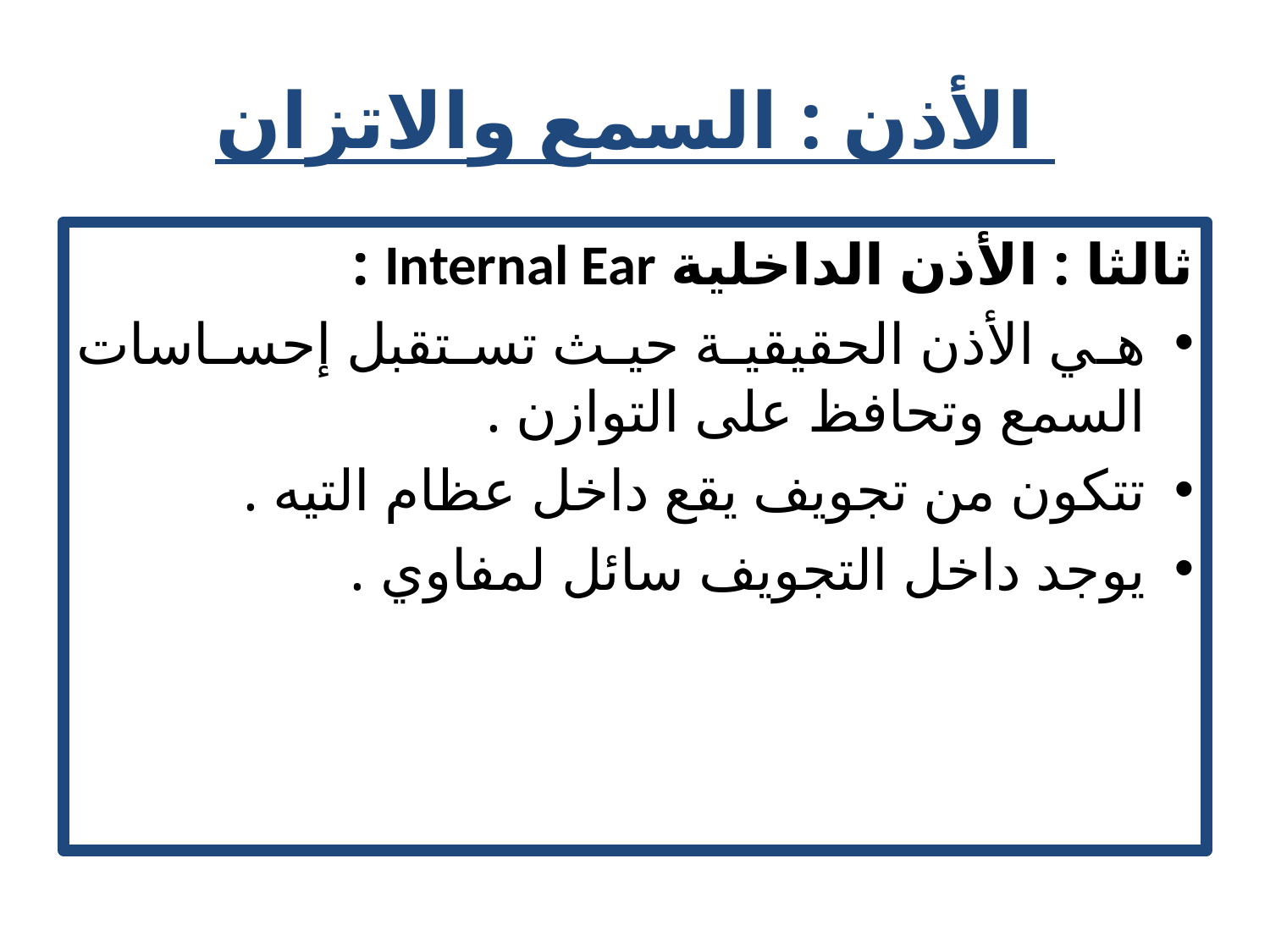

# الأذن : السمع والاتزان
ثالثا : الأذن الداخلية Internal Ear :
هي الأذن الحقيقية حيث تستقبل إحساسات السمع وتحافظ على التوازن .
تتكون من تجويف يقع داخل عظام التيه .
يوجد داخل التجويف سائل لمفاوي .